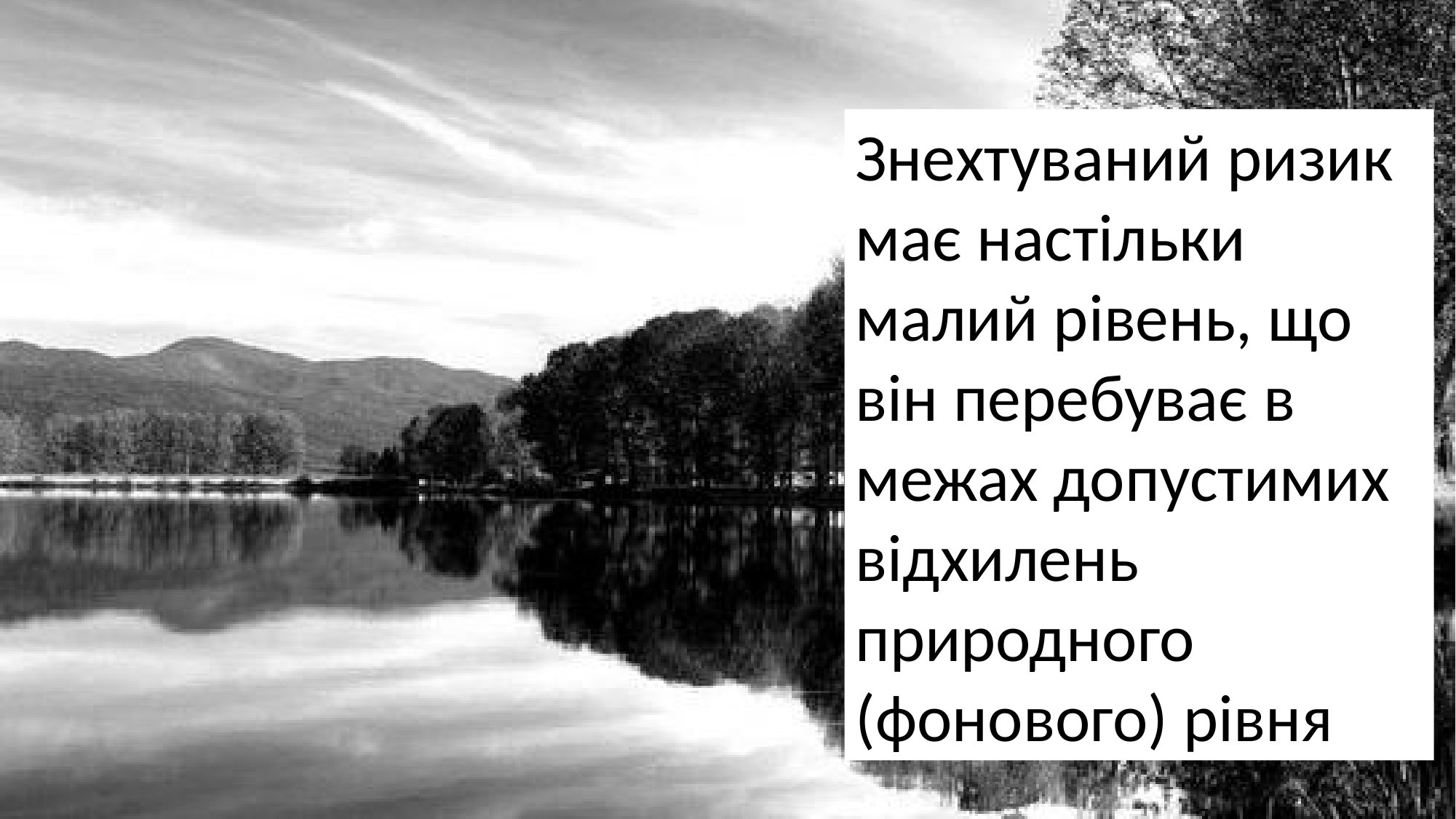

Знехтуваний ризик має настільки малий рівень, що він перебуває в межах допустимих відхилень природного (фонового) рівня